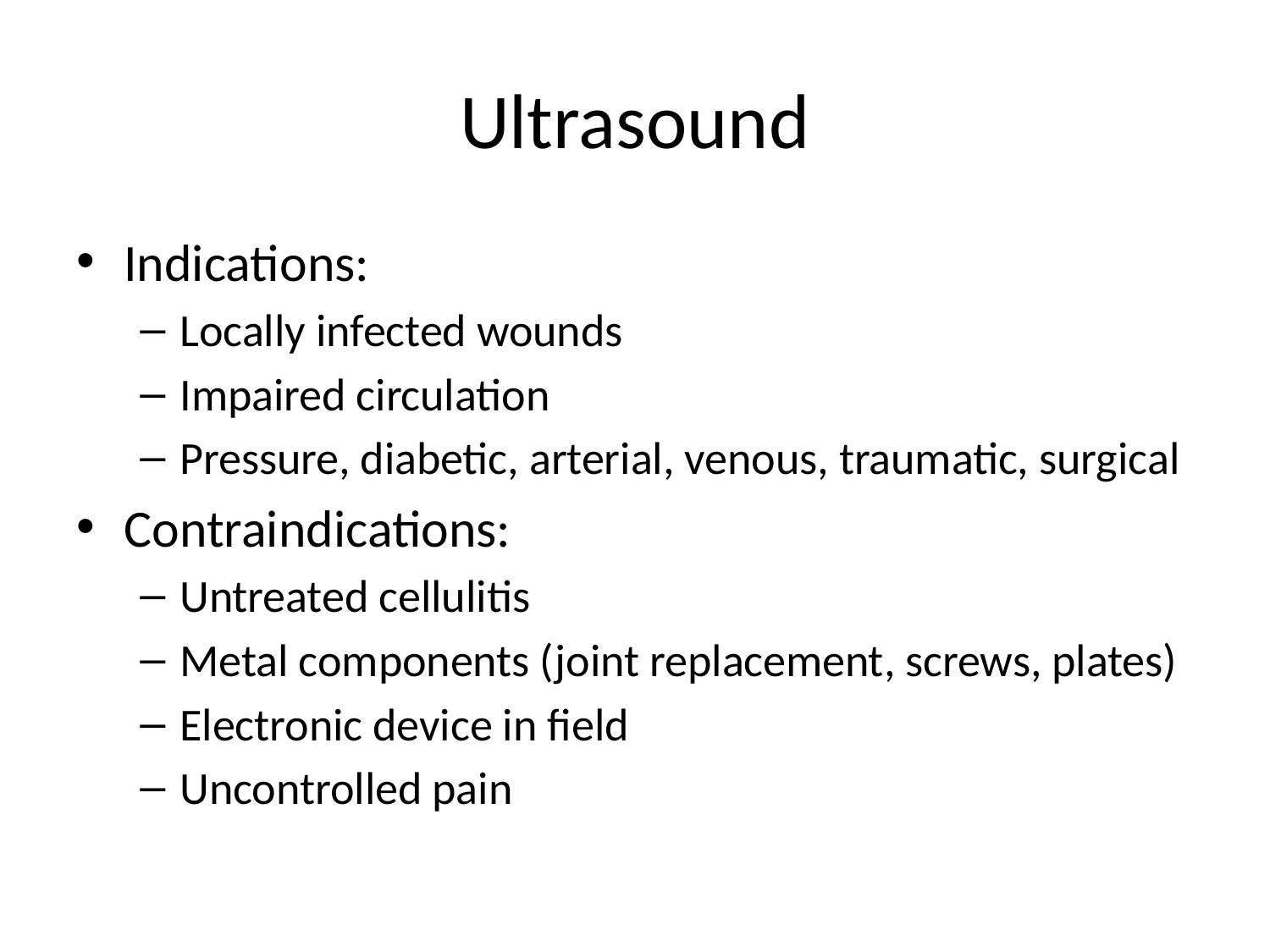

# Ultrasound
Indications:
Locally infected wounds
Impaired circulation
Pressure, diabetic, arterial, venous, traumatic, surgical
Contraindications:
Untreated cellulitis
Metal components (joint replacement, screws, plates)
Electronic device in field
Uncontrolled pain